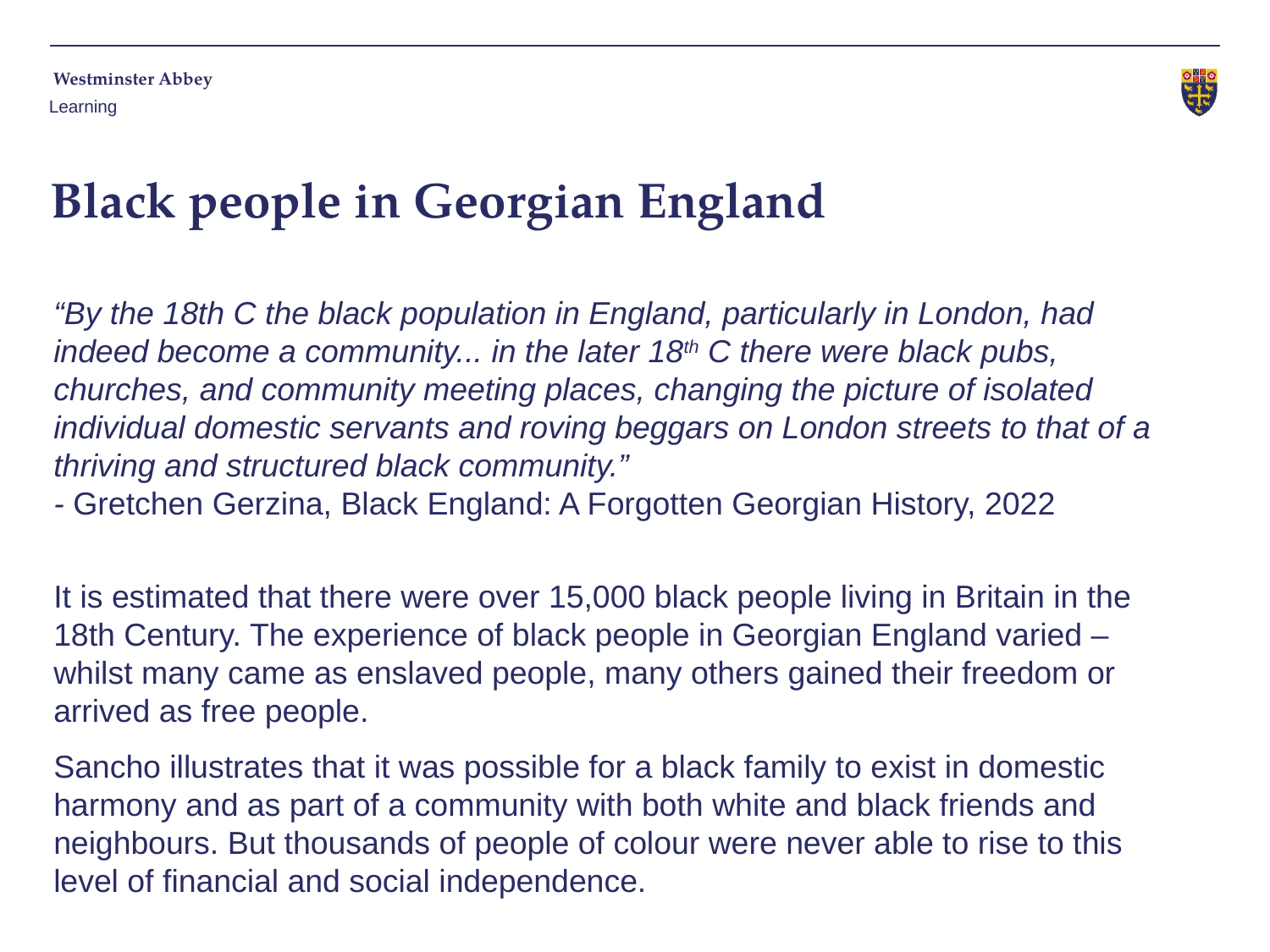

Learning
# Black people in Georgian England
“By the 18th C the black population in England, particularly in London, had indeed become a community... in the later 18th C there were black pubs, churches, and community meeting places, changing the picture of isolated individual domestic servants and roving beggars on London streets to that of a thriving and structured black community.”​
- Gretchen Gerzina, Black England: A Forgotten Georgian History, 2022
It is estimated that there were over 15,000 black people living in Britain in the 18th Century.​ The experience of black people in Georgian England varied – whilst many came as enslaved people, many others gained their freedom or arrived as free people​.
Sancho illustrates that it was possible for a black family to exist in domestic harmony and as part of a community with both white and black friends and neighbours. But thousands of people of colour were never able to rise to this level of financial and social independence.